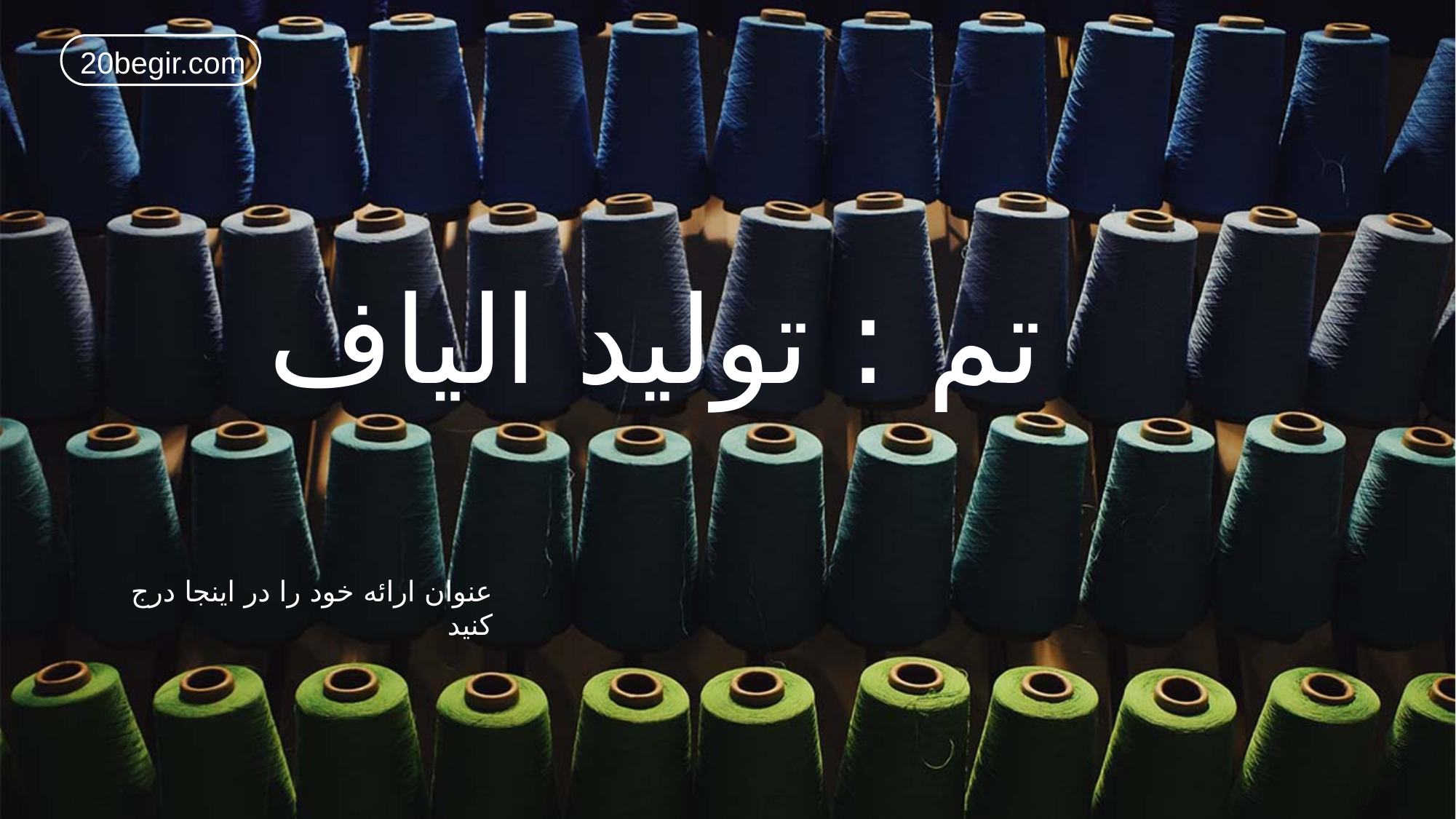

20begir.com
تم : تولید الیاف
عنوان ارائه خود را در اینجا درج کنید